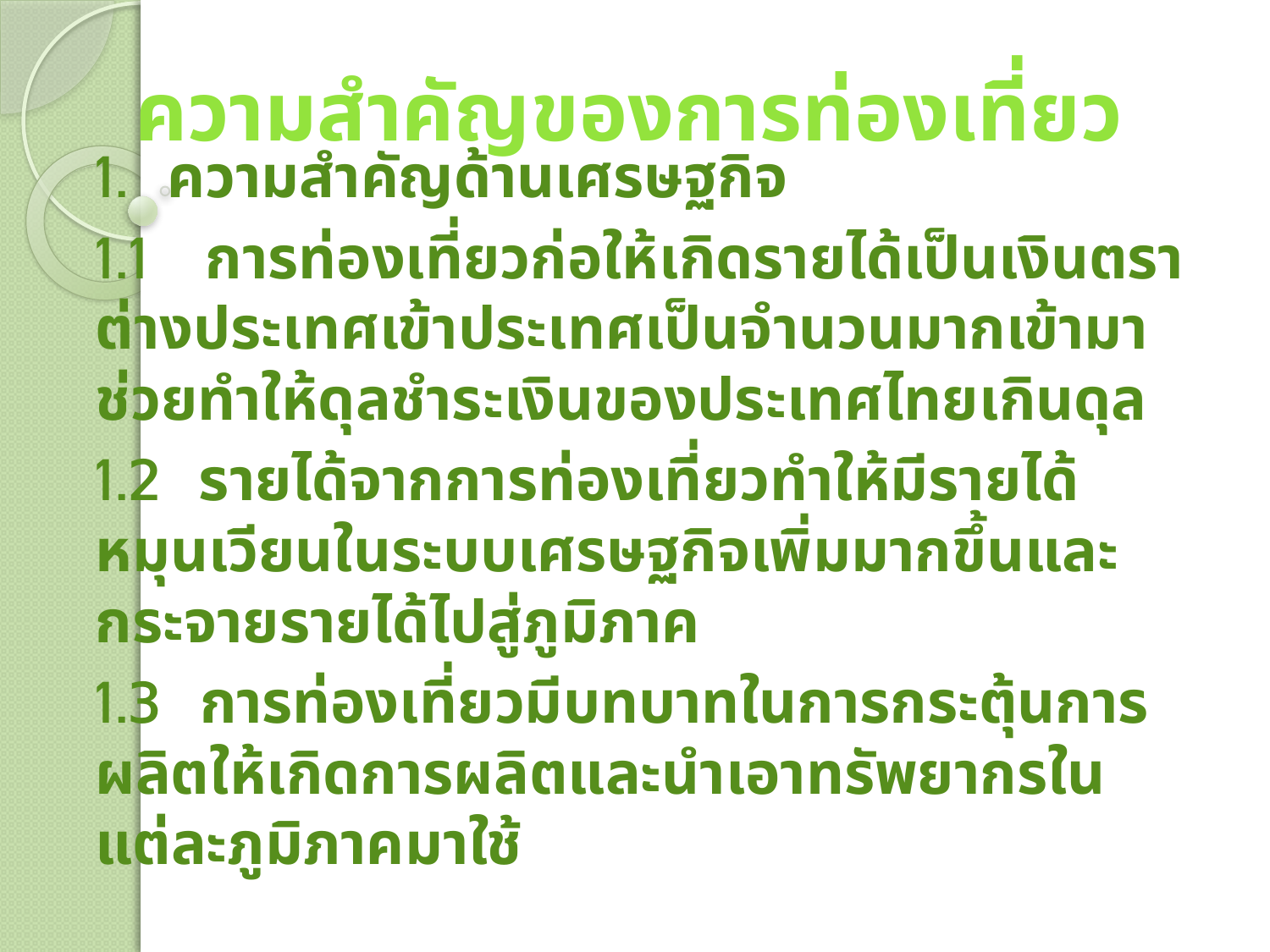

# ความสำคัญของการท่องเที่ยว
1.  ความสำคัญด้านเศรษฐกิจ
	1.1   การท่องเที่ยวก่อให้เกิดรายได้เป็นเงินตราต่างประเทศเข้าประเทศเป็นจำนวนมากเข้ามาช่วยทำให้ดุลชำระเงินของประเทศไทยเกินดุล
	1.2  รายได้จากการท่องเที่ยวทำให้มีรายได้หมุนเวียนในระบบเศรษฐกิจเพิ่มมากขึ้นและกระจายรายได้ไปสู่ภูมิภาค
	1.3  การท่องเที่ยวมีบทบาทในการกระตุ้นการผลิตให้เกิดการผลิตและนำเอาทรัพยากรในแต่ละภูมิภาคมาใช้